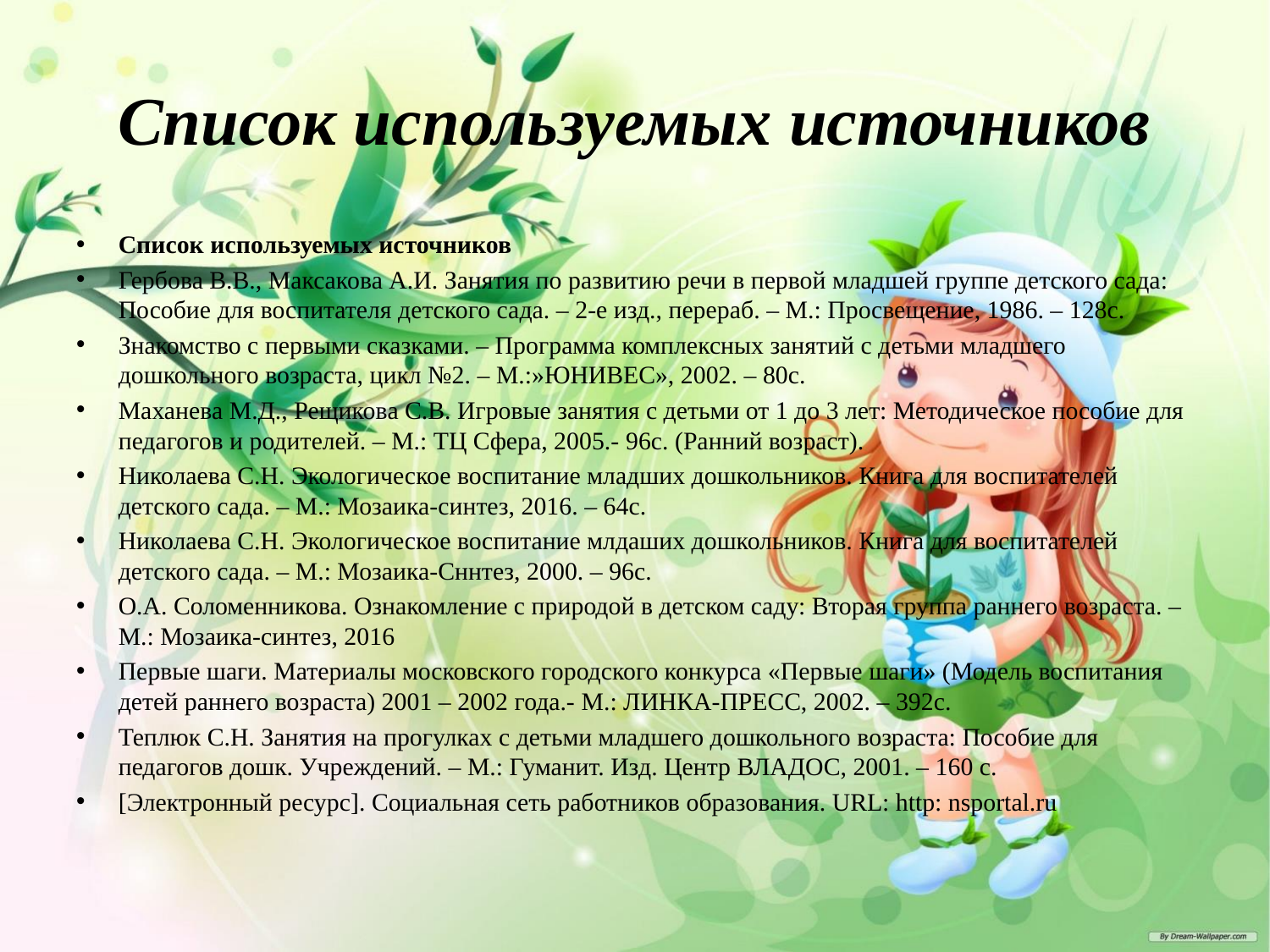

# Список используемых источников
Список используемых источников
Гербова В.В., Максакова А.И. Занятия по развитию речи в первой младшей группе детского сада: Пособие для воспитателя детского сада. – 2-е изд., перераб. – М.: Просвещение, 1986. – 128с.
Знакомство с первыми сказками. – Программа комплексных занятий с детьми младшего дошкольного возраста, цикл №2. – М.:»ЮНИВЕС», 2002. – 80с.
Маханева М.Д., Рещикова С.В. Игровые занятия с детьми от 1 до 3 лет: Методическое пособие для педагогов и родителей. – М.: ТЦ Сфера, 2005.- 96с. (Ранний возраст).
Николаева С.Н. Экологическое воспитание младших дошкольников. Книга для воспитателей детского сада. – М.: Мозаика-синтез, 2016. – 64с.
Николаева С.Н. Экологическое воспитание млдаших дошкольников. Книга для воспитателей детского сада. – М.: Мозаика-Сннтез, 2000. – 96с.
О.А. Соломенникова. Ознакомление с природой в детском саду: Вторая группа раннего возраста. – М.: Мозаика-синтез, 2016
Первые шаги. Материалы московского городского конкурса «Первые шаги» (Модель воспитания детей раннего возраста) 2001 – 2002 года.- М.: ЛИНКА-ПРЕСС, 2002. – 392с.
Теплюк С.Н. Занятия на прогулках с детьми младшего дошкольного возраста: Пособие для педагогов дошк. Учреждений. – М.: Гуманит. Изд. Центр ВЛАДОС, 2001. – 160 с.
[Электронный ресурс]. Социальная сеть работников образования. URL: http: nsportal.ru